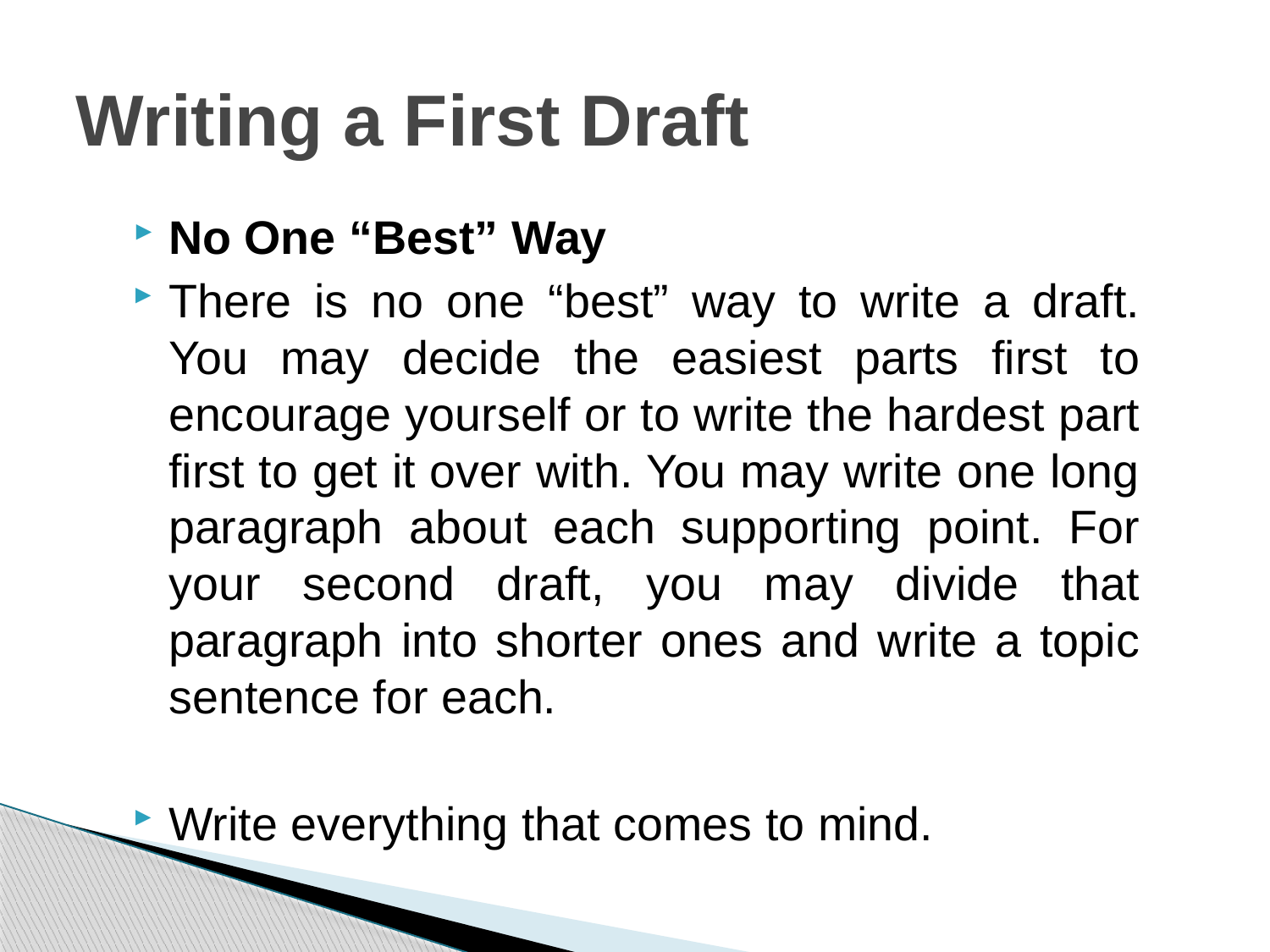

# Writing a First Draft
No One “Best” Way
There is no one “best” way to write a draft. You may decide the easiest parts first to encourage yourself or to write the hardest part first to get it over with. You may write one long paragraph about each supporting point. For your second draft, you may divide that paragraph into shorter ones and write a topic sentence for each.

Write everything that comes to mind.